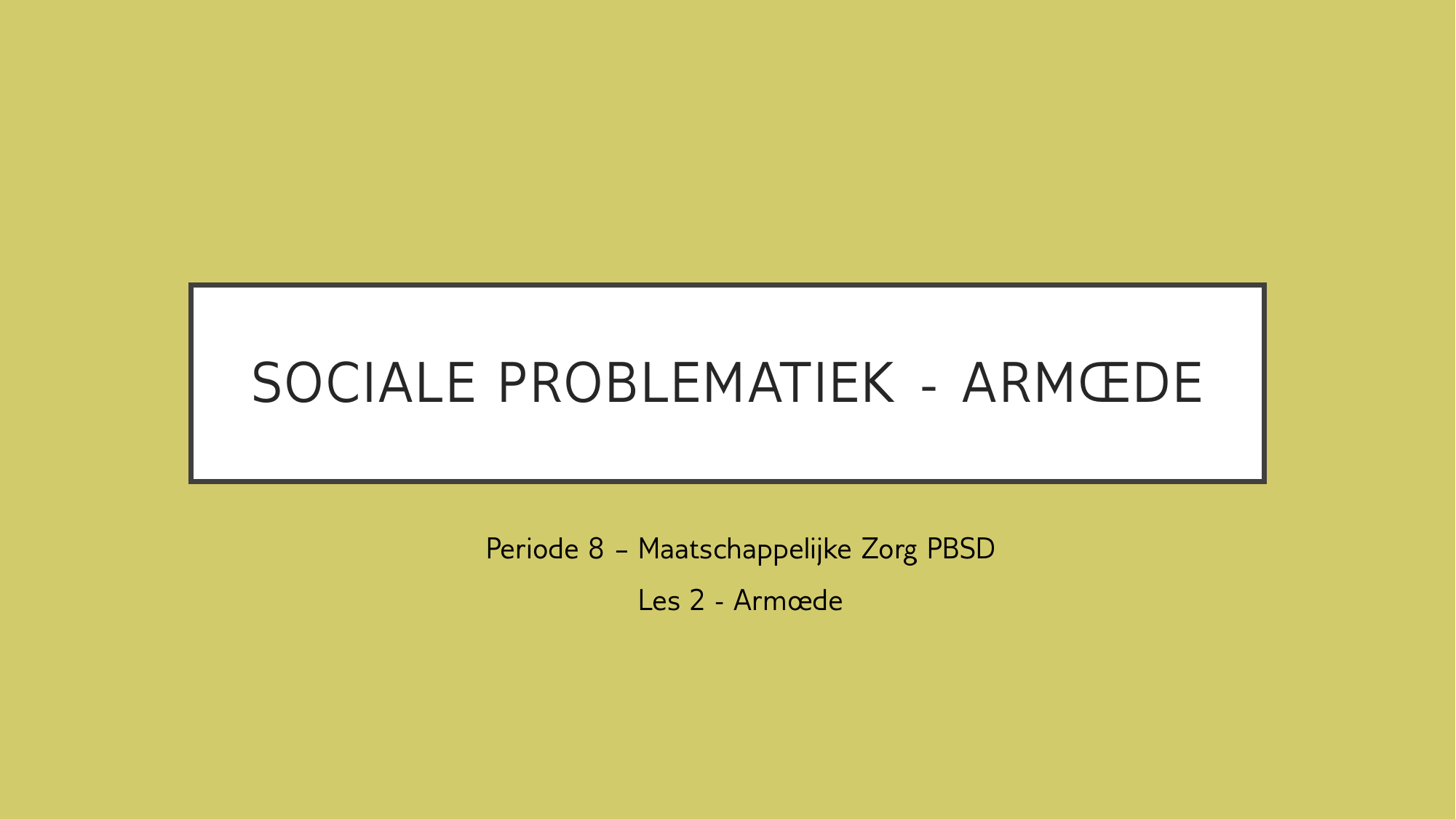

# Sociale problematiek - armoede
Periode 8 – Maatschappelijke Zorg PBSD
Les 2 - Armoede